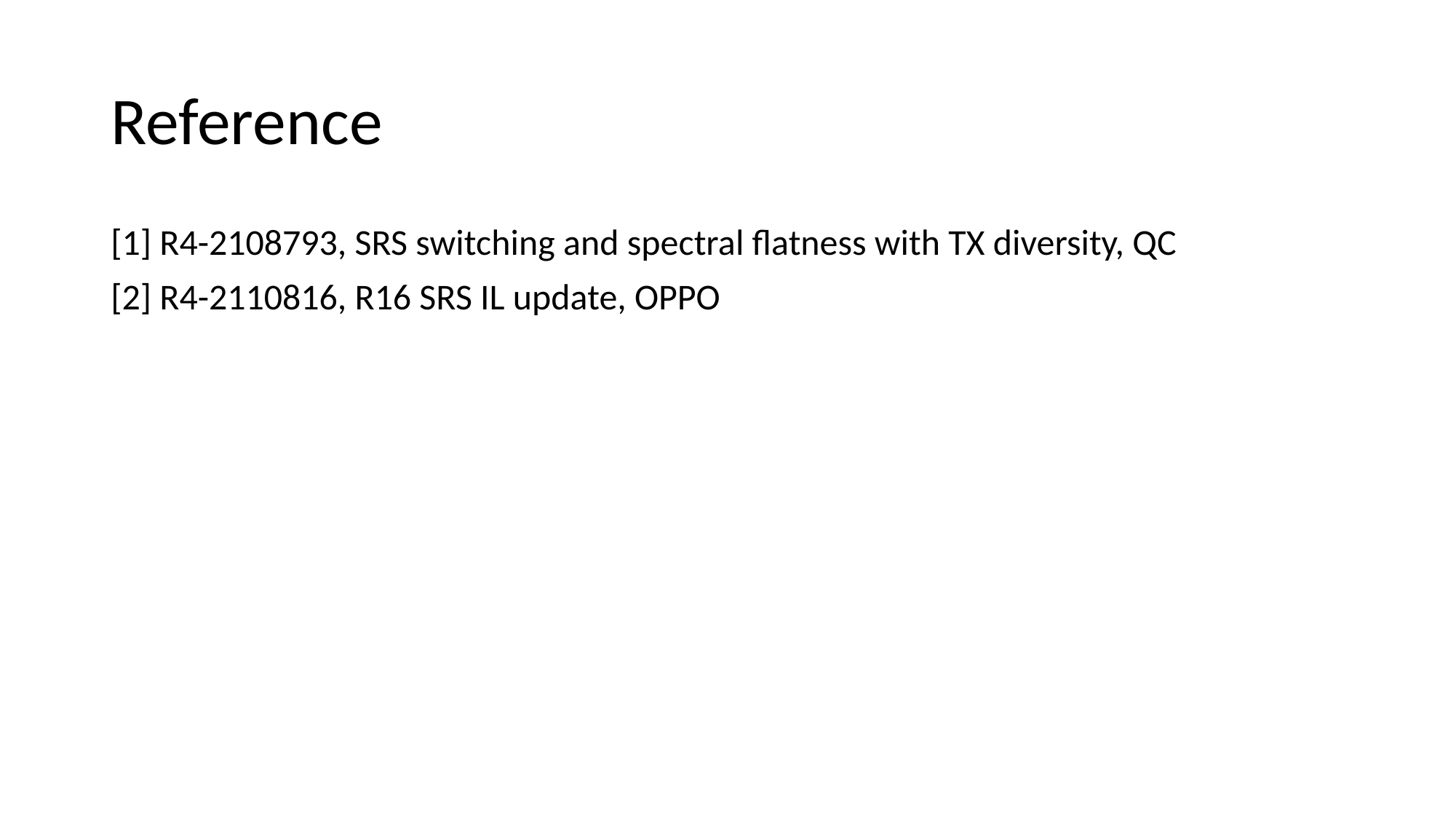

# Reference
[1] R4-2108793, SRS switching and spectral flatness with TX diversity, QC
[2] R4-2110816, R16 SRS IL update, OPPO